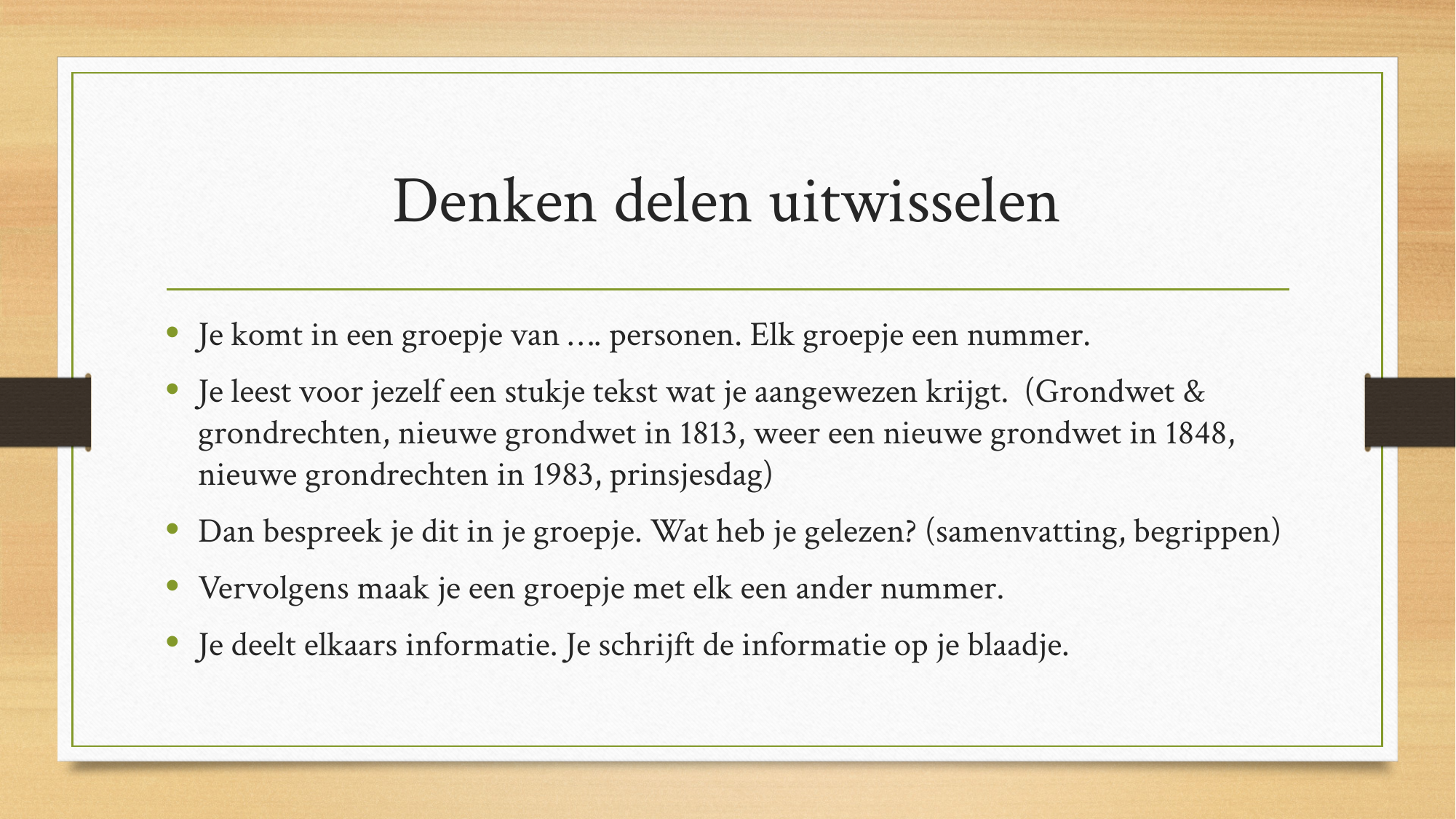

# Denken delen uitwisselen
Je komt in een groepje van …. personen. Elk groepje een nummer.
Je leest voor jezelf een stukje tekst wat je aangewezen krijgt.  (Grondwet & grondrechten, nieuwe grondwet in 1813, weer een nieuwe grondwet in 1848, nieuwe grondrechten in 1983, prinsjesdag)
Dan bespreek je dit in je groepje. Wat heb je gelezen? (samenvatting, begrippen)
Vervolgens maak je een groepje met elk een ander nummer.
Je deelt elkaars informatie. Je schrijft de informatie op je blaadje.